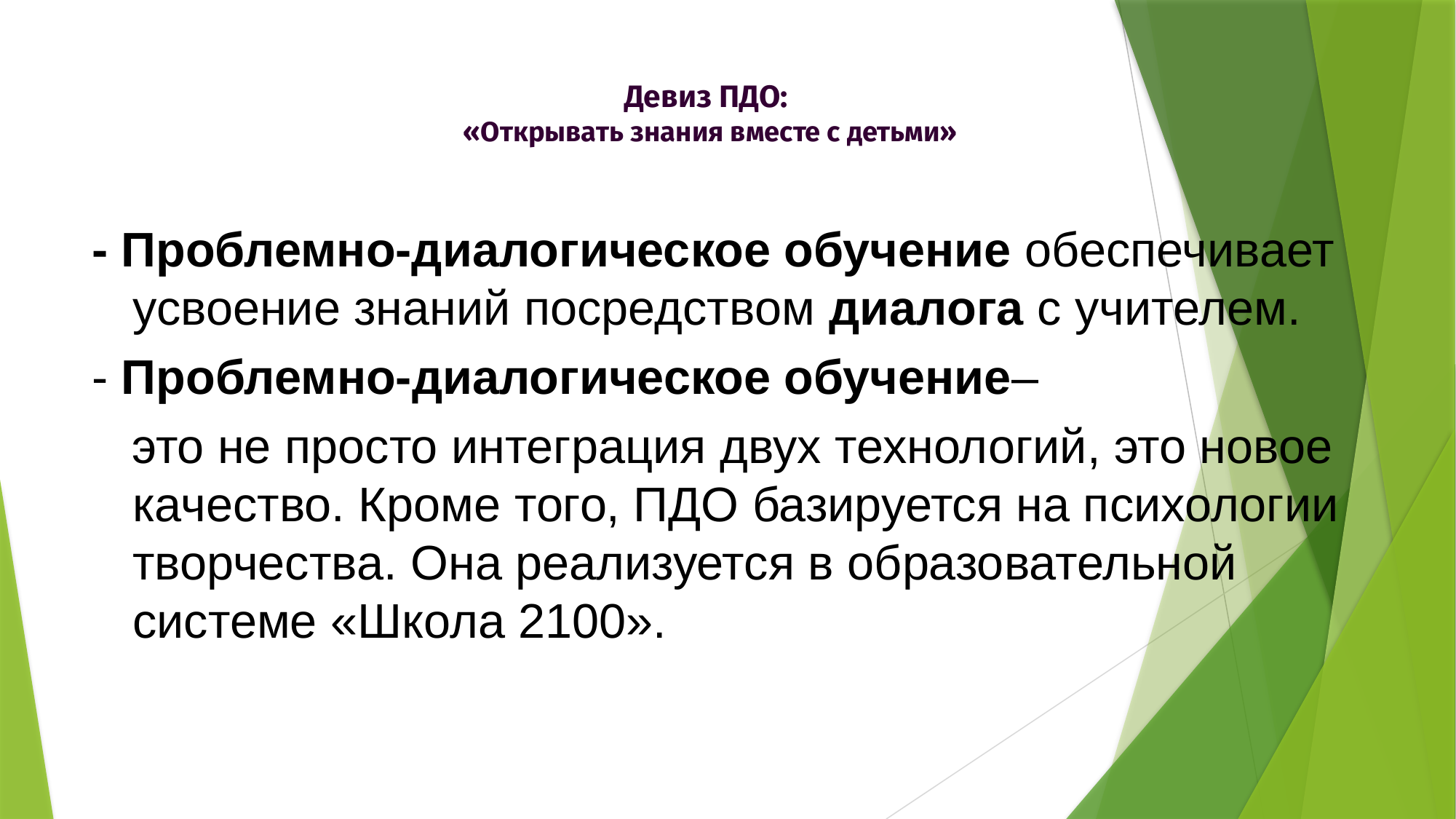

# Девиз ПДО: «Открывать знания вместе с детьми»
- Проблемно-диалогическое обучение обеспечивает усвоение знаний посредством диалога с учителем.
- Проблемно-диалогическое обучение–
   это не просто интеграция двух технологий, это новое качество. Кроме того, ПДО базируется на психологии творчества. Она реализуется в образовательной системе «Школа 2100».